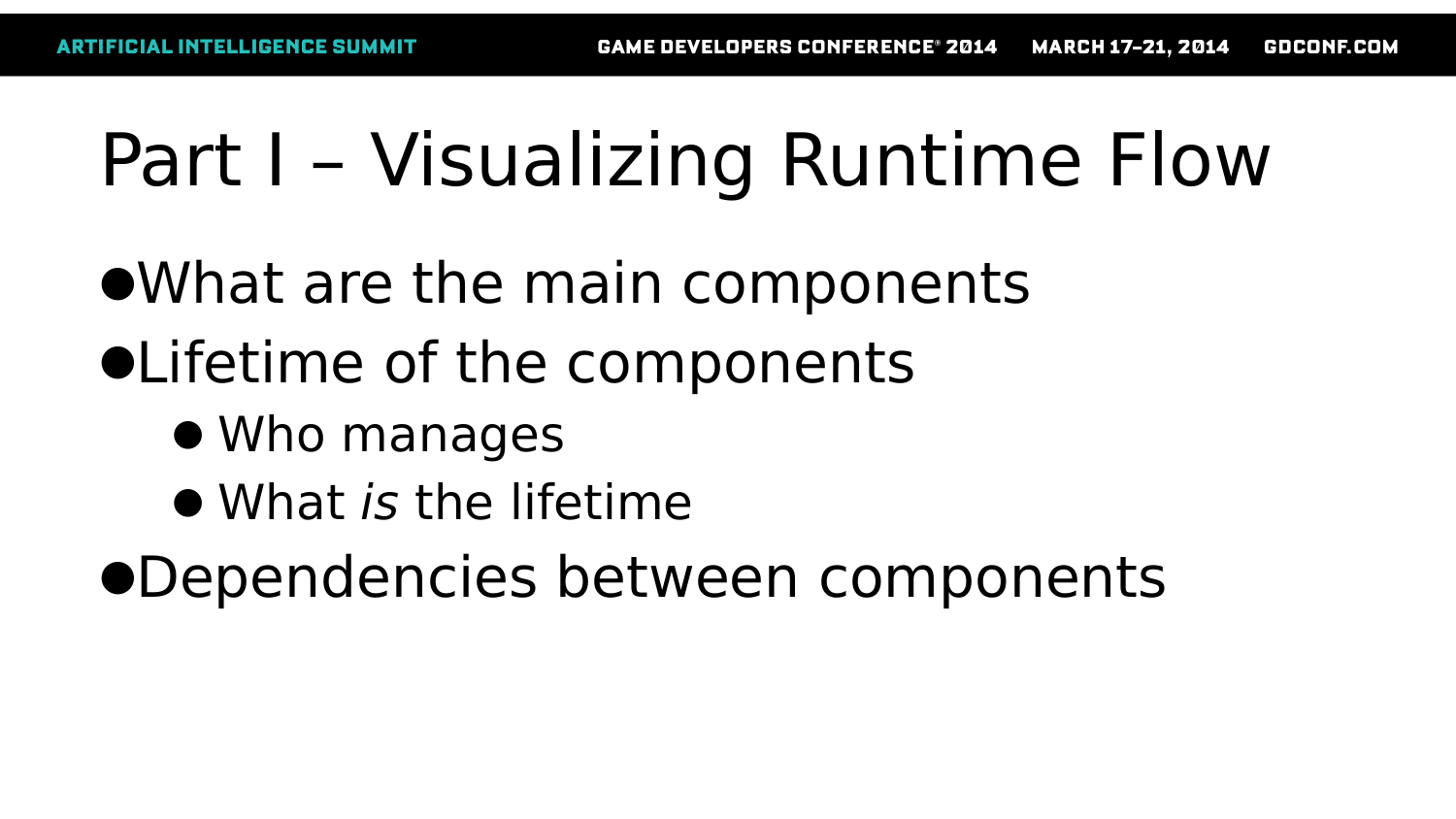

# Part I – Visualizing Runtime Flow
What are the main components
Lifetime of the components
Who manages
What is the lifetime
Dependencies between components